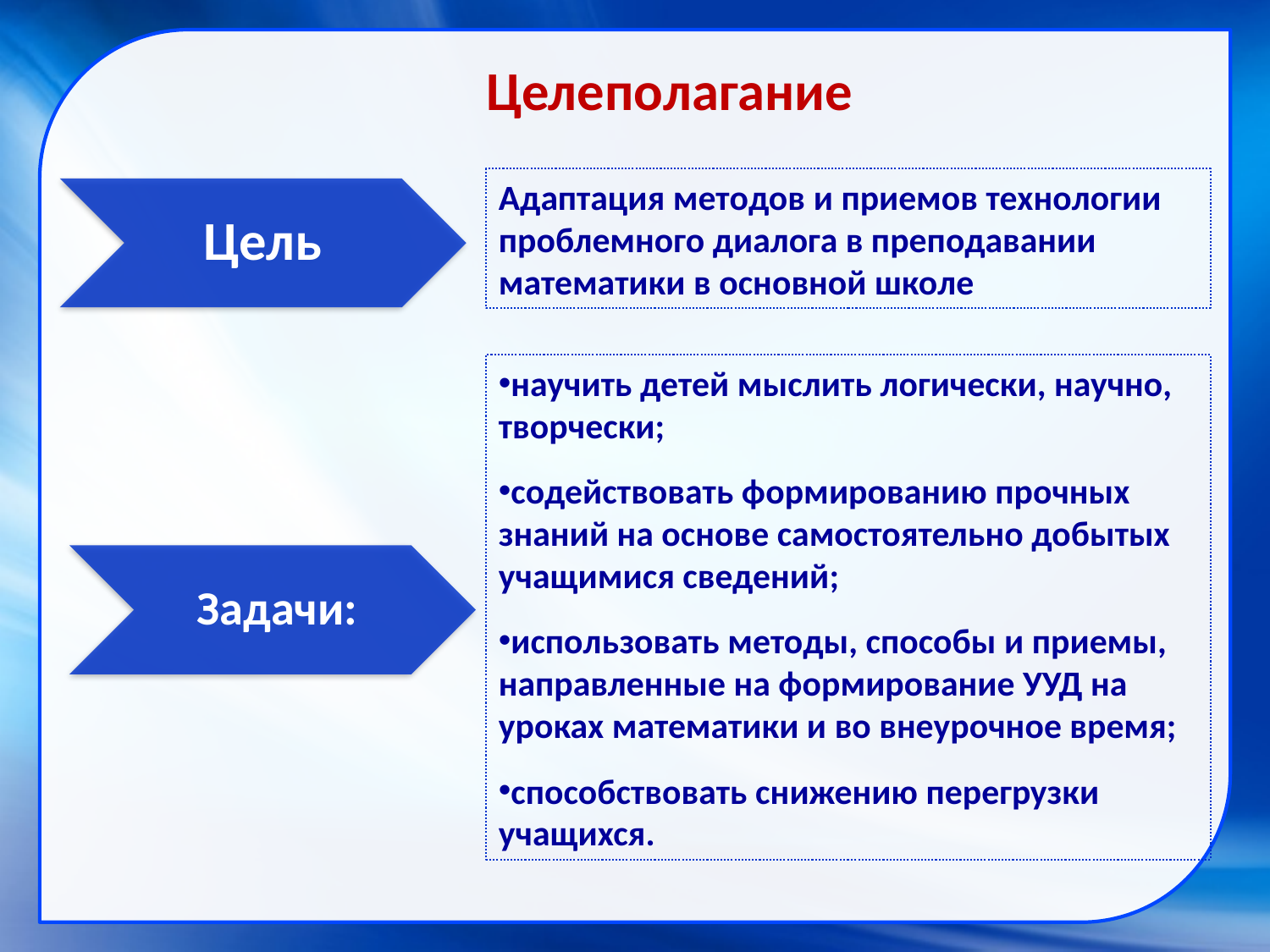

Целеполагание
Адаптация методов и приемов технологии проблемного диалога в преподавании математики в основной школе
Цель
научить детей мыслить логически, научно, творчески;
содействовать формированию прочных знаний на основе самостоятельно добытых учащимися сведений;
использовать методы, способы и приемы, направленные на формирование УУД на уроках математики и во внеурочное время;
способствовать снижению перегрузки учащихся.

Задачи: